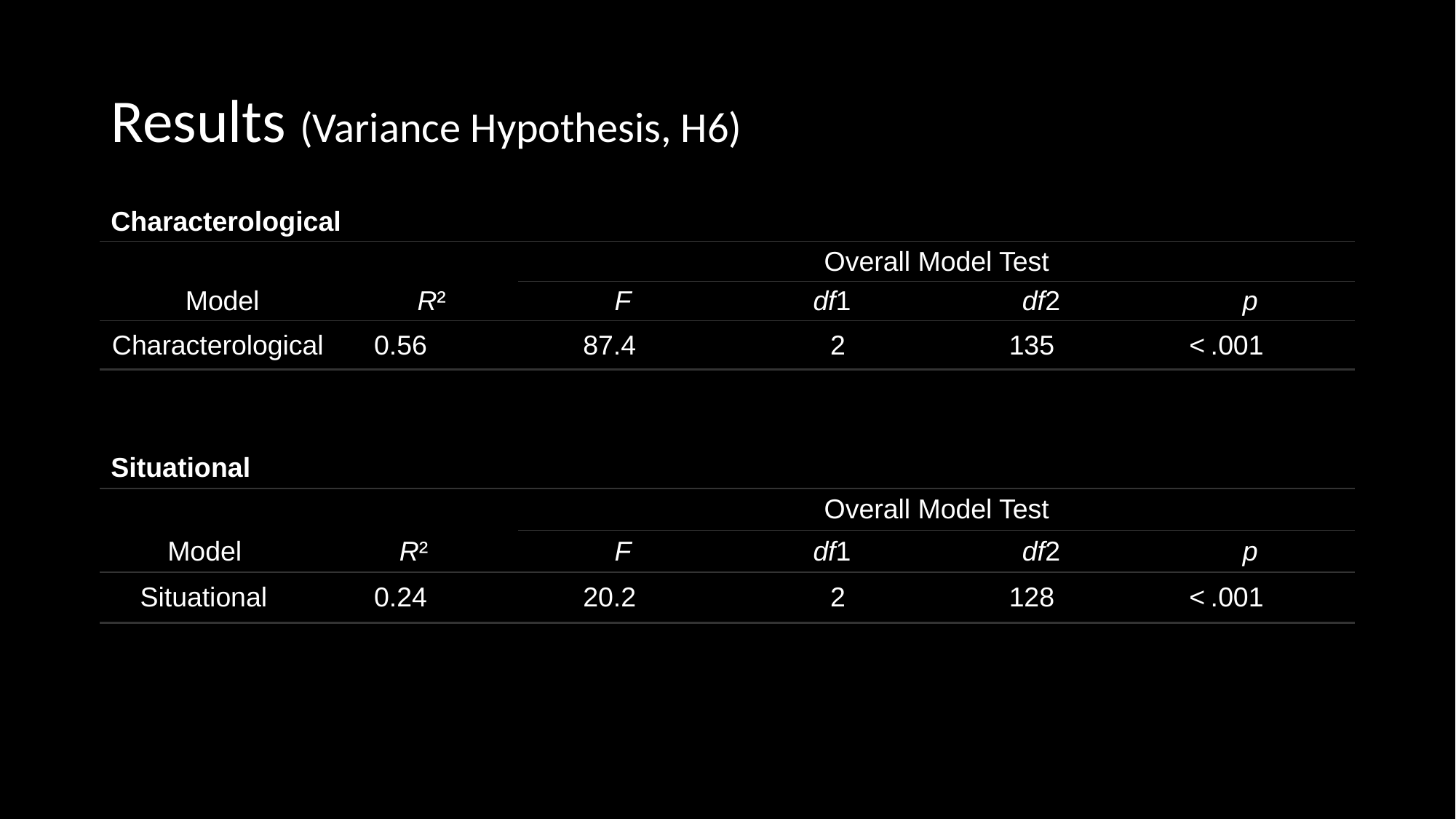

# Results (Variance Hypothesis, H6)
| Characterological |  |  |  |  |  |  |  |  |  |  |
| --- | --- | --- | --- | --- | --- | --- | --- | --- | --- | --- |
|  |  |  | Overall Model Test |  |  |  |  |  |  |  |
| Model | R² |  | F |  | df1 |  | df2 |  | p |  |
| Characterological | 0.56 |  | 87.4 |  | 2 |  | 135 |  | < .001 |  |
|  |  |  |  |  |  |  |  |  |  |  |

| Situational |  |  |  |  |  |  |  |  |  |  |
| --- | --- | --- | --- | --- | --- | --- | --- | --- | --- | --- |
|  |  |  | Overall Model Test |  |  |  |  |  |  |  |
| Model | R² |  | F |  | df1 |  | df2 |  | p |  |
| Situational | 0.24 |  | 20.2 |  | 2 |  | 128 |  | < .001 |  |
|  |  |  |  |  |  |  |  |  |  |  |